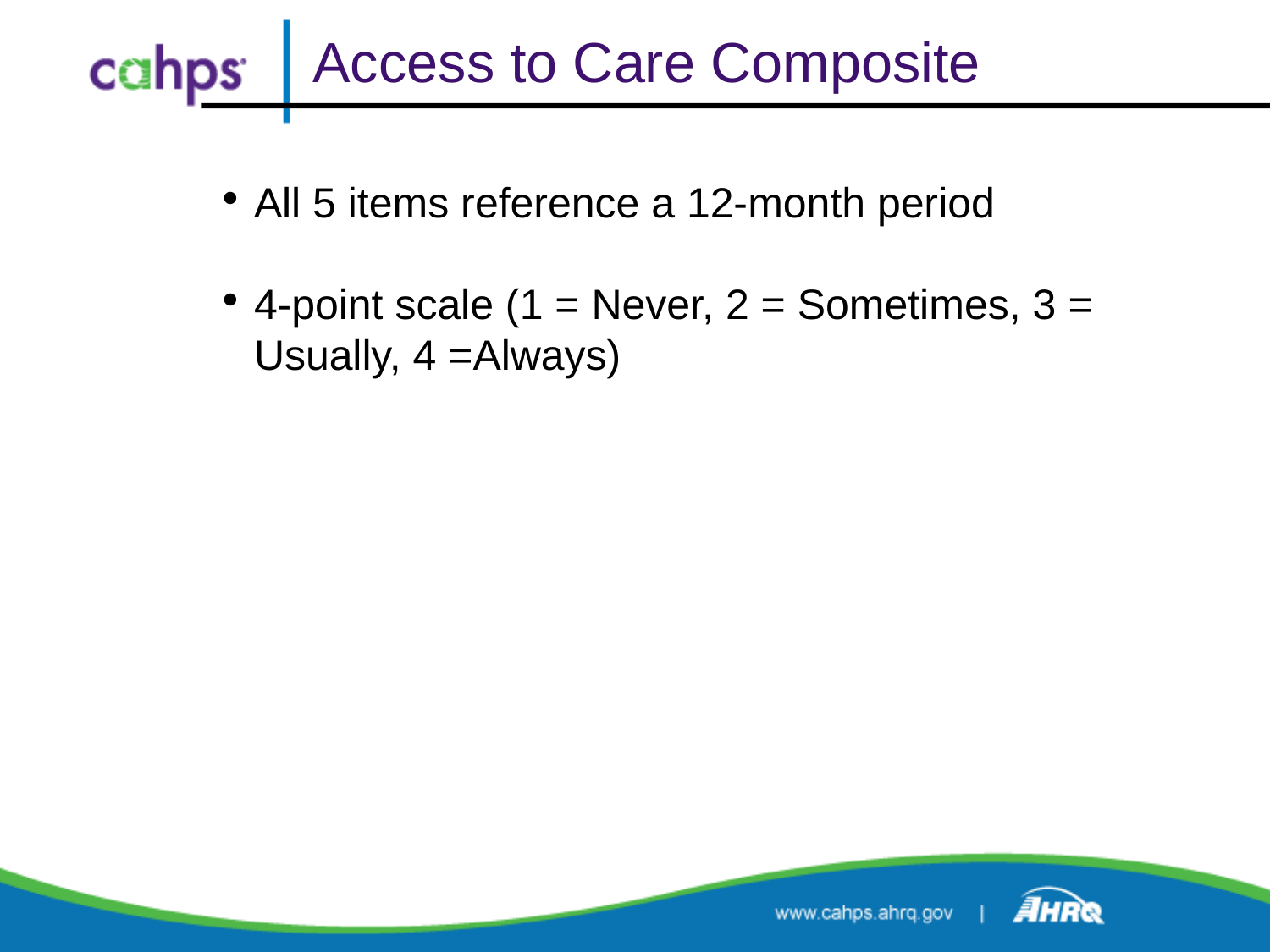

# Access to Care Composite

All 5 items reference a 12-month period

4-point scale (1 = Never, 2 = Sometimes, 3 = Usually, 4 =Always)